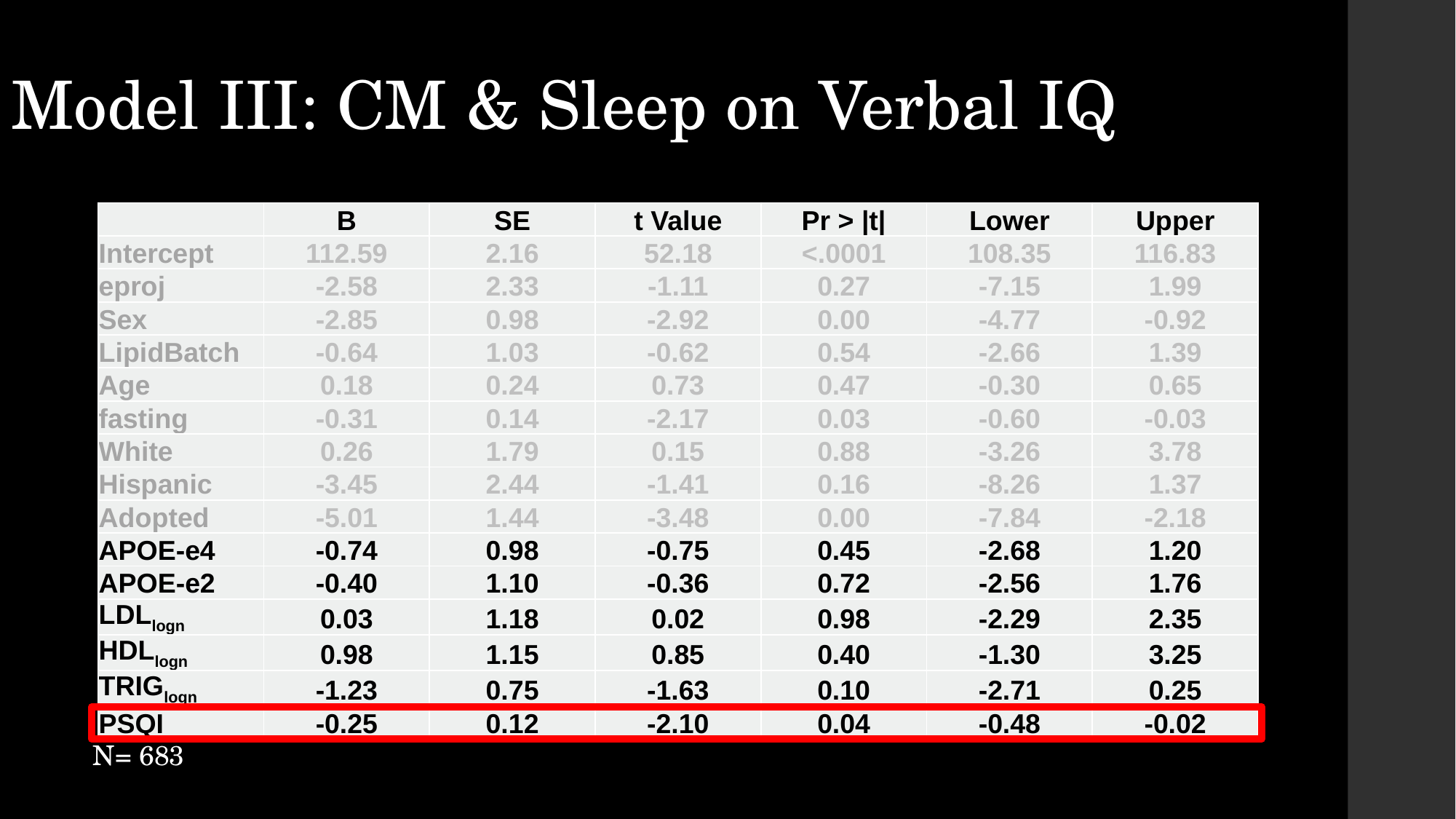

# Model III: CM & Sleep on Verbal IQ
|  | B | SE | t Value | Pr > |t| | Lower | Upper |
| --- | --- | --- | --- | --- | --- | --- |
| Intercept | 112.59 | 2.16 | 52.18 | <.0001 | 108.35 | 116.83 |
| eproj | -2.58 | 2.33 | -1.11 | 0.27 | -7.15 | 1.99 |
| Sex | -2.85 | 0.98 | -2.92 | 0.00 | -4.77 | -0.92 |
| LipidBatch | -0.64 | 1.03 | -0.62 | 0.54 | -2.66 | 1.39 |
| Age | 0.18 | 0.24 | 0.73 | 0.47 | -0.30 | 0.65 |
| fasting | -0.31 | 0.14 | -2.17 | 0.03 | -0.60 | -0.03 |
| White | 0.26 | 1.79 | 0.15 | 0.88 | -3.26 | 3.78 |
| Hispanic | -3.45 | 2.44 | -1.41 | 0.16 | -8.26 | 1.37 |
| Adopted | -5.01 | 1.44 | -3.48 | 0.00 | -7.84 | -2.18 |
| APOE-e4 | -0.74 | 0.98 | -0.75 | 0.45 | -2.68 | 1.20 |
| APOE-e2 | -0.40 | 1.10 | -0.36 | 0.72 | -2.56 | 1.76 |
| LDLlogn | 0.03 | 1.18 | 0.02 | 0.98 | -2.29 | 2.35 |
| HDLlogn | 0.98 | 1.15 | 0.85 | 0.40 | -1.30 | 3.25 |
| TRIGlogn | -1.23 | 0.75 | -1.63 | 0.10 | -2.71 | 0.25 |
| PSQI | -0.25 | 0.12 | -2.10 | 0.04 | -0.48 | -0.02 |

N= 683